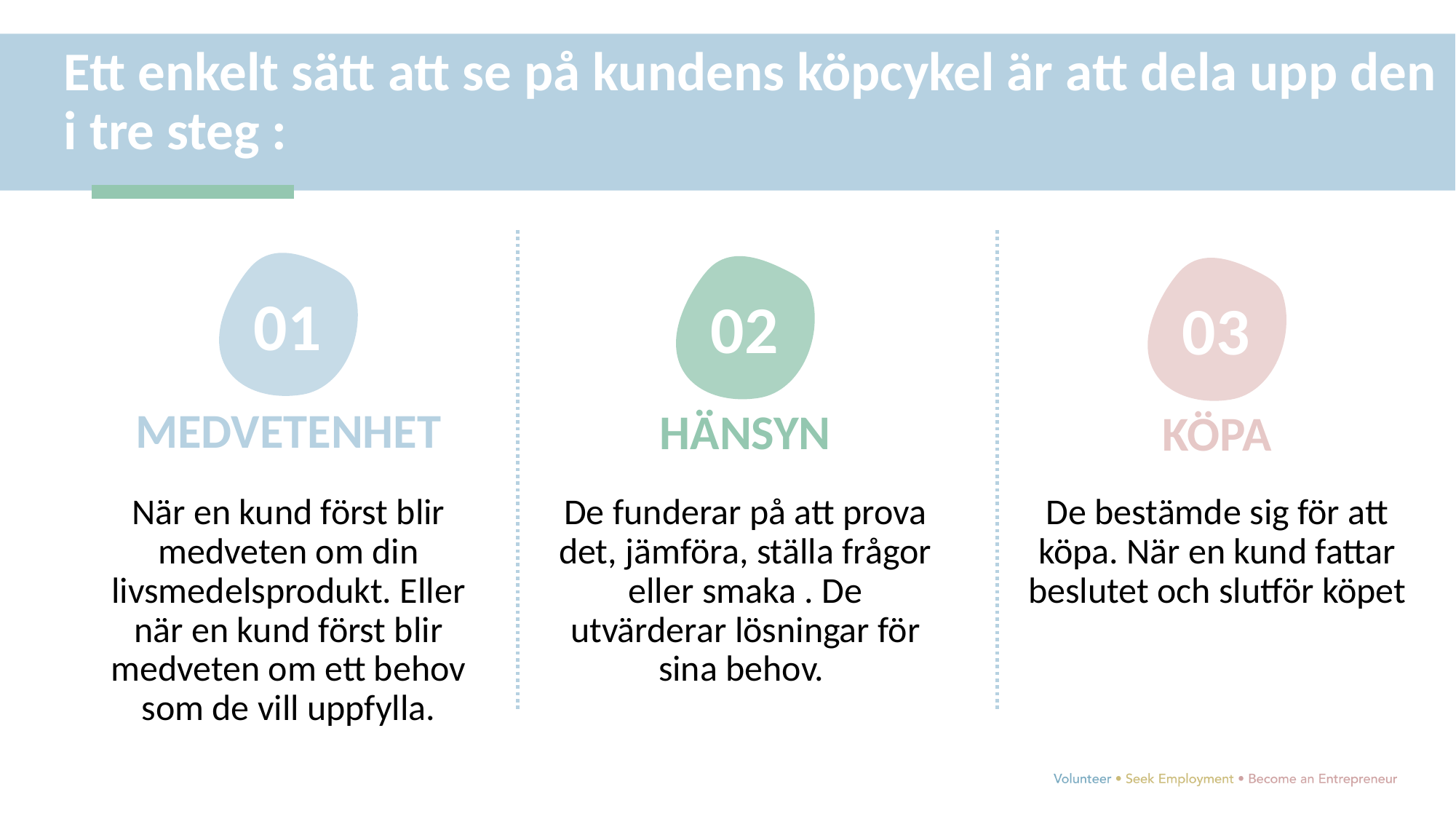

Ett enkelt sätt att se på kundens köpcykel är att dela upp den i tre steg :

01

02

03
HÄNSYN
KÖPA
MEDVETENHET
När en kund först blir medveten om din livsmedelsprodukt. Eller när en kund först blir medveten om ett behov som de vill uppfylla.

De funderar på att prova det, jämföra, ställa frågor eller smaka . De utvärderar lösningar för sina behov.

De bestämde sig för att köpa. När en kund fattar beslutet och slutför köpet